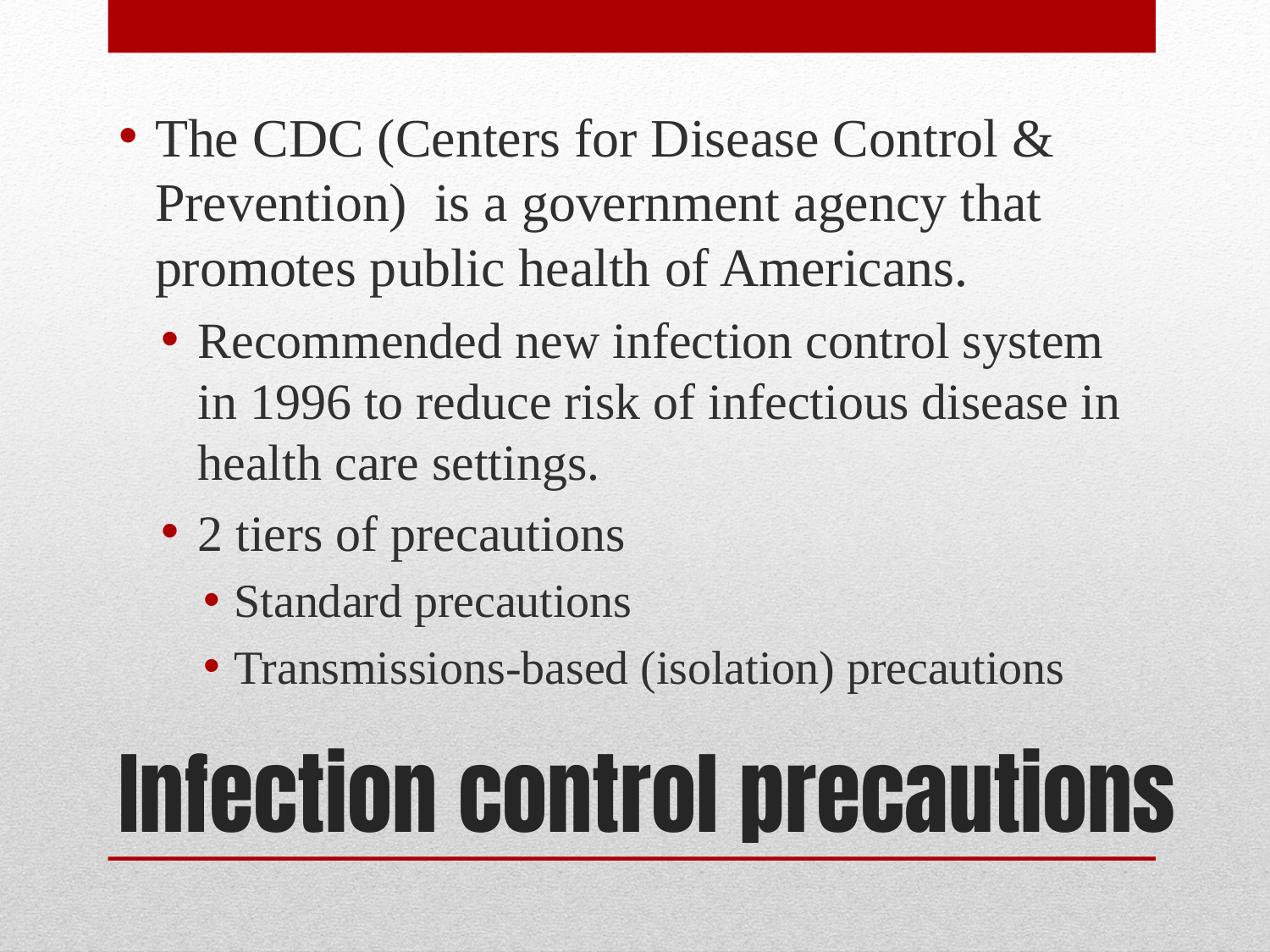

The CDC (Centers for Disease Control & Prevention)  is a government agency that promotes public health of Americans.
Recommended new infection control system in 1996 to reduce risk of infectious disease in health care settings.
2 tiers of precautions
Standard precautions
Transmissions-based (isolation) precautions
# Infection control precautions